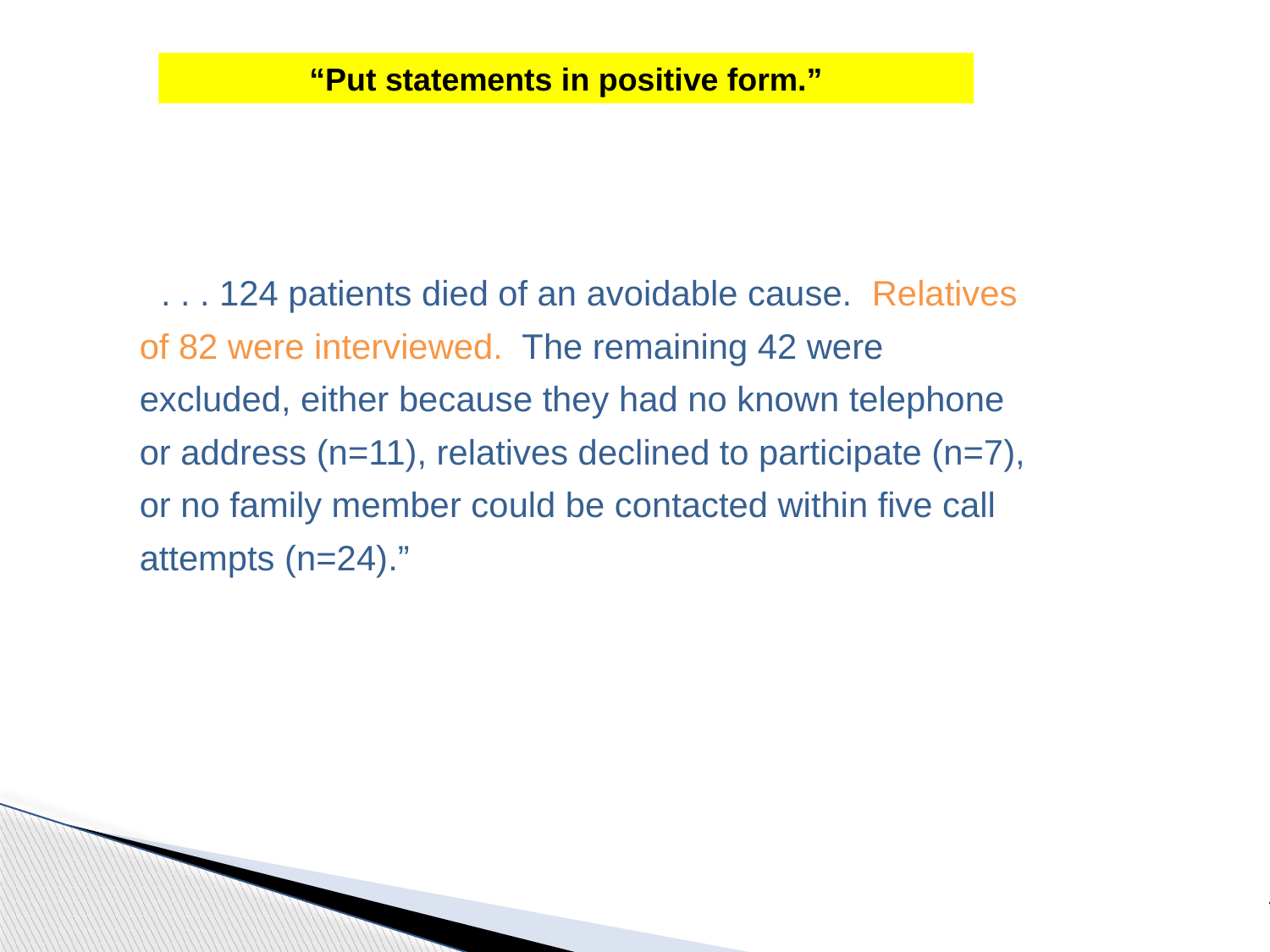

“Put statements in positive form.”
“ . . . 124 patients died of an avoidable cause.  Relatives of 82 were interviewed.  The remaining 42 were excluded, either because they had no known telephone or address (n=11), relatives declined to participate (n=7), or no family member could be contacted within five call attempts (n=24).”